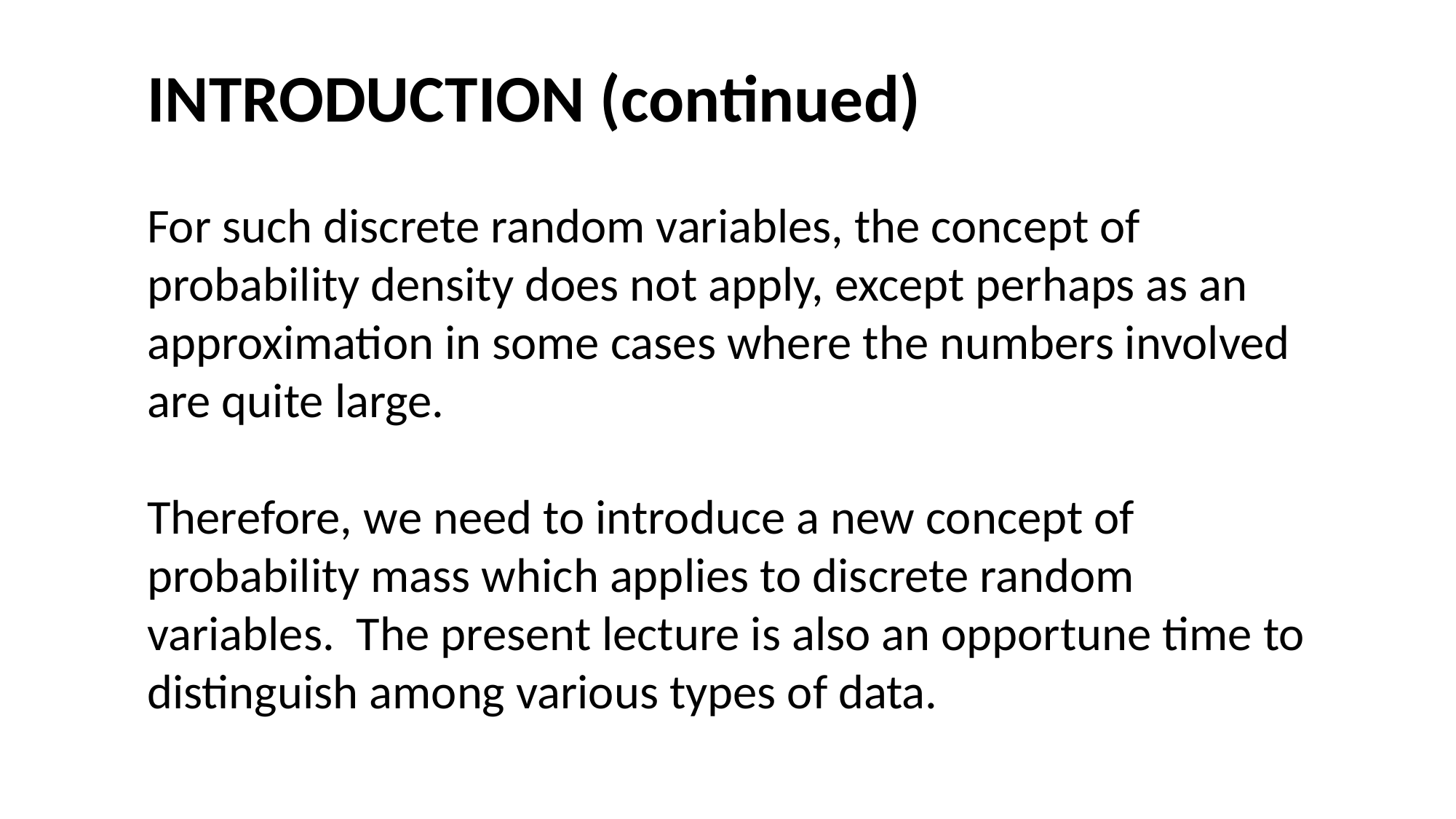

#
INTRODUCTION (continued)

For such discrete random variables, the concept of probability density does not apply, except perhaps as an approximation in some cases where the numbers involved are quite large.

Therefore, we need to introduce a new concept of probability mass which applies to discrete random variables.  The present lecture is also an opportune time to distinguish among various types of data.